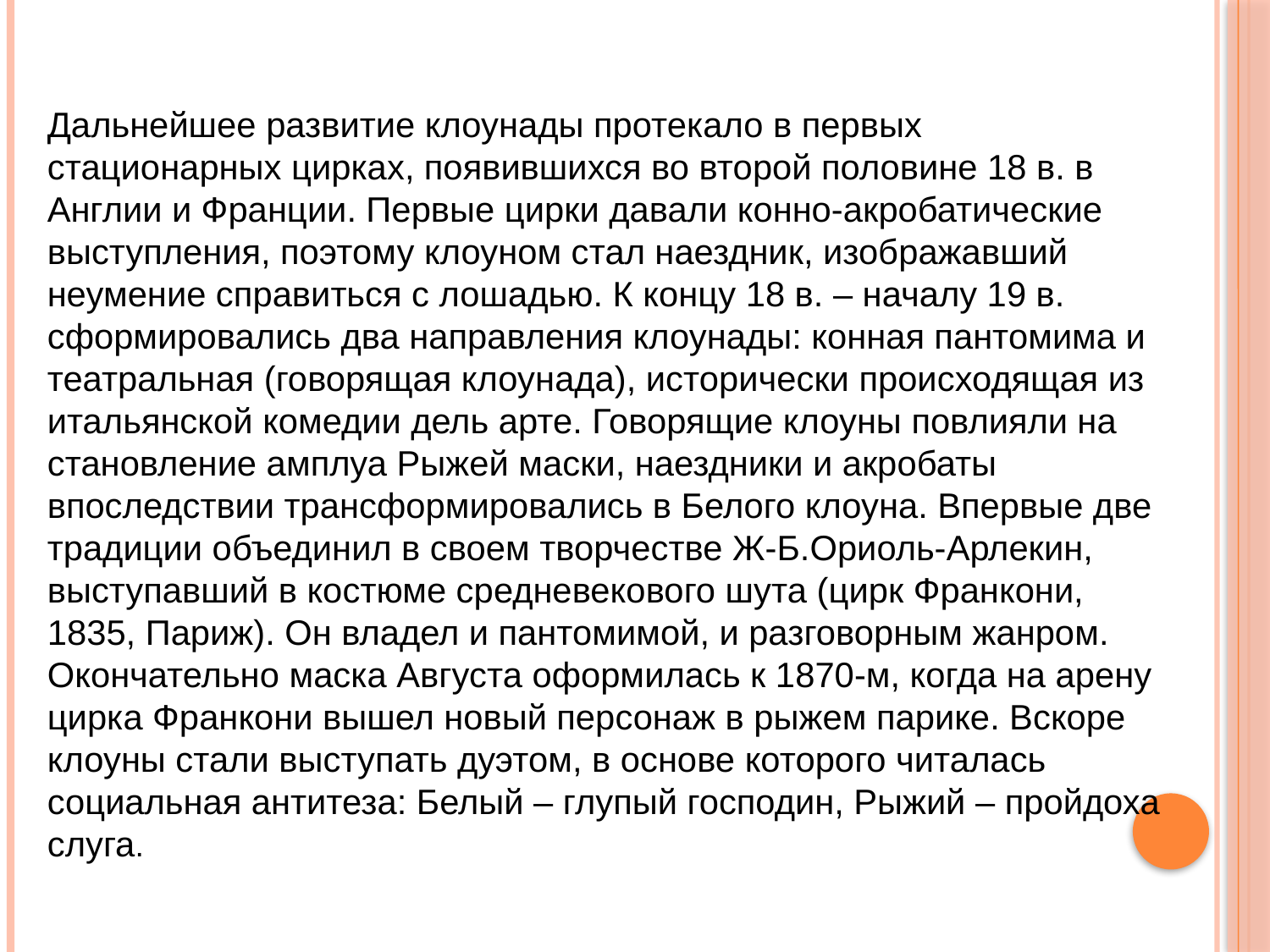

Дальнейшее развитие клоунады протекало в первых стационарных цирках, появившихся во второй половине 18 в. в Англии и Франции. Первые цирки давали конно-акробатические выступления, поэтому клоуном стал наездник, изображавший неумение справиться с лошадью. К концу 18 в. – началу 19 в. сформировались два направления клоунады: конная пантомима и театральная (говорящая клоунада), исторически происходящая из итальянской комедии дель арте. Говорящие клоуны повлияли на становление амплуа Рыжей маски, наездники и акробаты впоследствии трансформировались в Белого клоуна. Впервые две традиции объединил в своем творчестве Ж-Б.Ориоль-Арлекин, выступавший в костюме средневекового шута (цирк Франкони, 1835, Париж). Он владел и пантомимой, и разговорным жанром. Окончательно маска Августа оформилась к 1870-м, когда на арену цирка Франкони вышел новый персонаж в рыжем парике. Вскоре клоуны стали выступать дуэтом, в основе которого читалась социальная антитеза: Белый – глупый господин, Рыжий – пройдоха слуга.